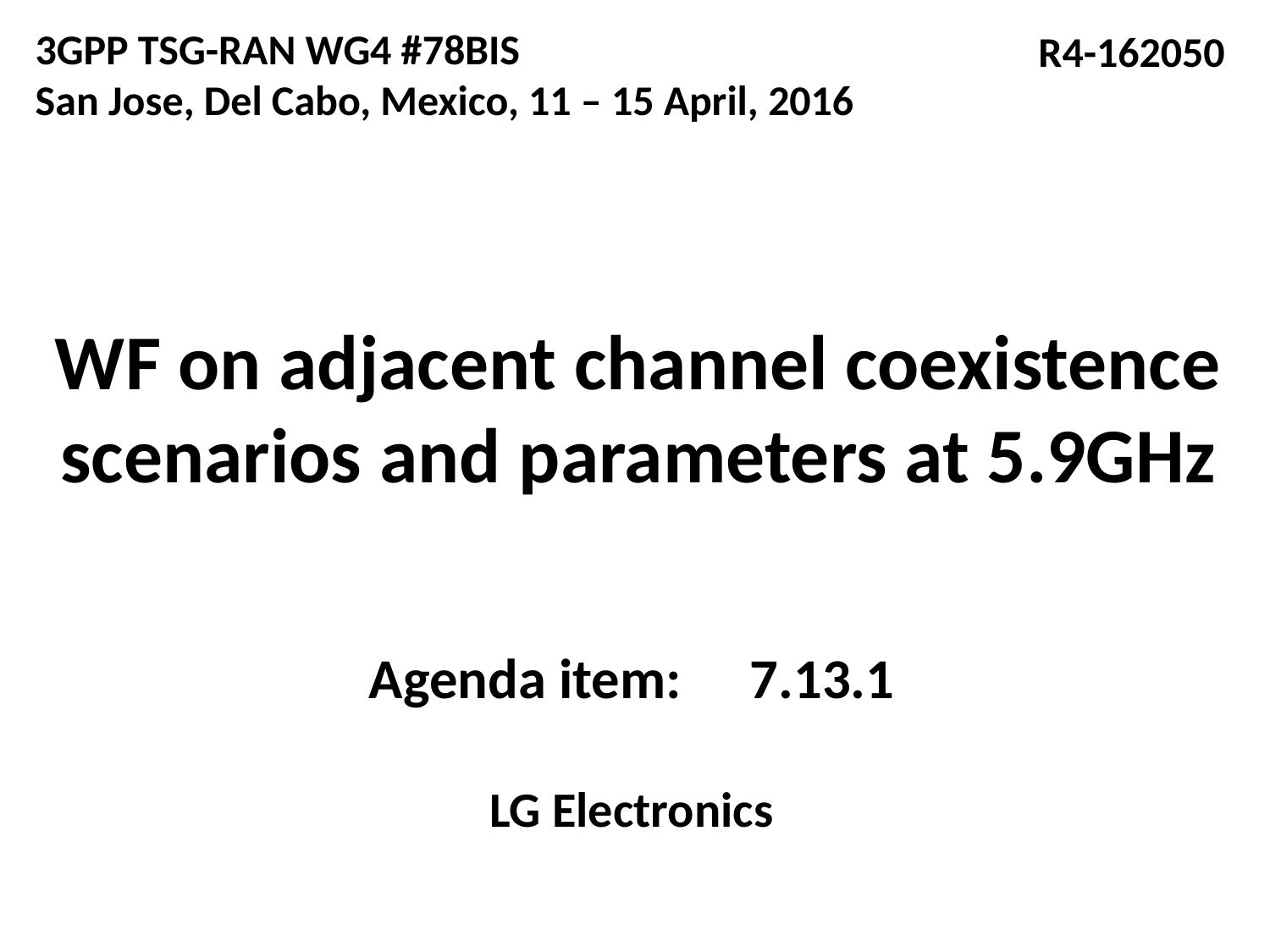

3GPP TSG-RAN WG4 #78BIS
San Jose, Del Cabo, Mexico, 11 – 15 April, 2016
R4-162050
WF on adjacent channel coexistence scenarios and parameters at 5.9GHz
Agenda item:	7.13.1

LG Electronics